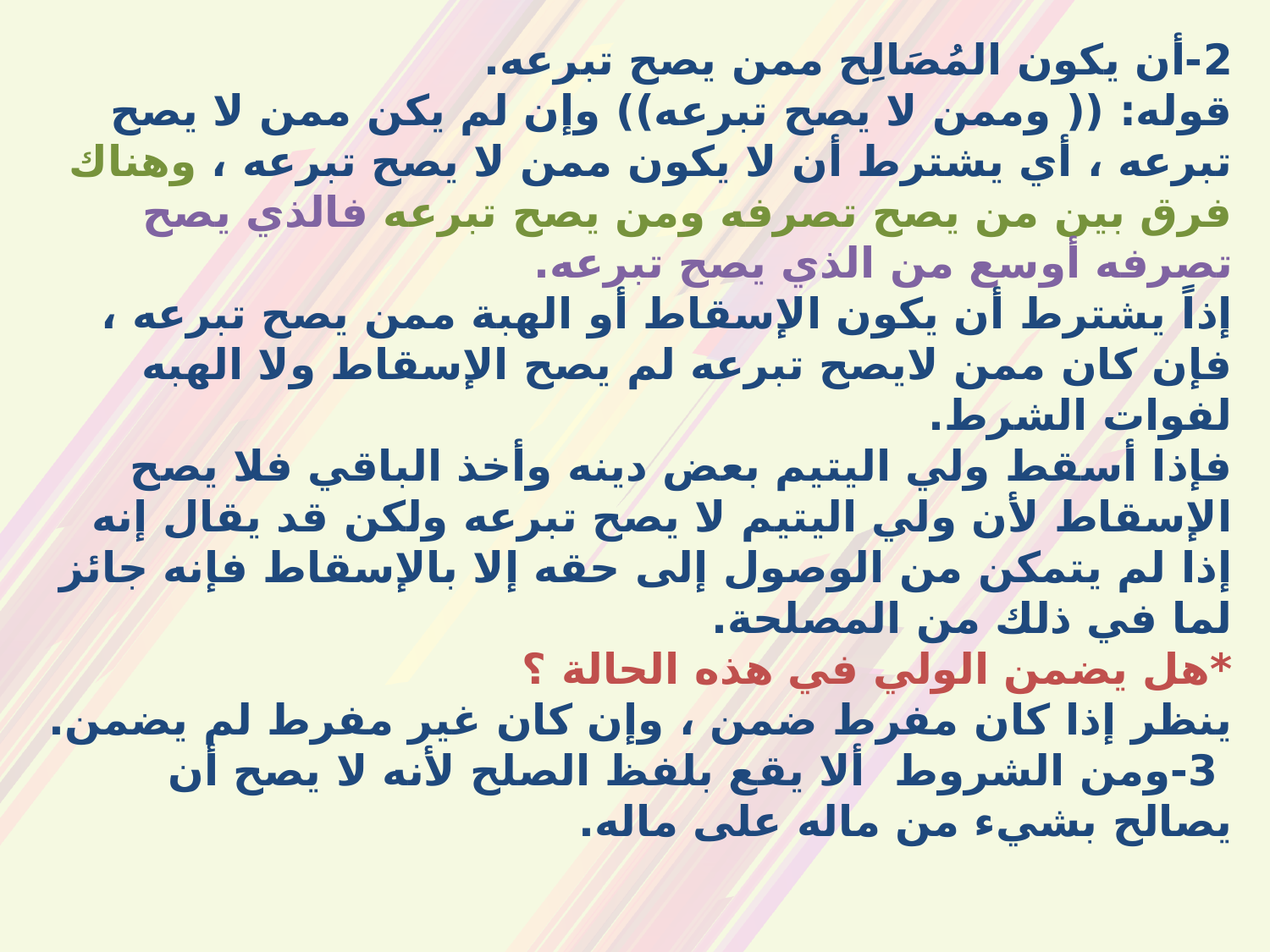

2-أن يكون المُصَالِح ممن يصح تبرعه.
قوله: (( وممن لا يصح تبرعه)) وإن لم يكن ممن لا يصح تبرعه ، أي يشترط أن لا يكون ممن لا يصح تبرعه ، وهناك فرق بين من يصح تصرفه ومن يصح تبرعه فالذي يصح تصرفه أوسع من الذي يصح تبرعه.
إذاً يشترط أن يكون الإسقاط أو الهبة ممن يصح تبرعه ، فإن كان ممن لايصح تبرعه لم يصح الإسقاط ولا الهبه لفوات الشرط.
فإذا أسقط ولي اليتيم بعض دينه وأخذ الباقي فلا يصح الإسقاط لأن ولي اليتيم لا يصح تبرعه ولكن قد يقال إنه إذا لم يتمكن من الوصول إلى حقه إلا بالإسقاط فإنه جائز لما في ذلك من المصلحة.
*هل يضمن الولي في هذه الحالة ؟
ينظر إذا كان مفرط ضمن ، وإن كان غير مفرط لم يضمن.
 3-ومن الشروط  ألا يقع بلفظ الصلح لأنه لا يصح أن يصالح بشيء من ماله على ماله.